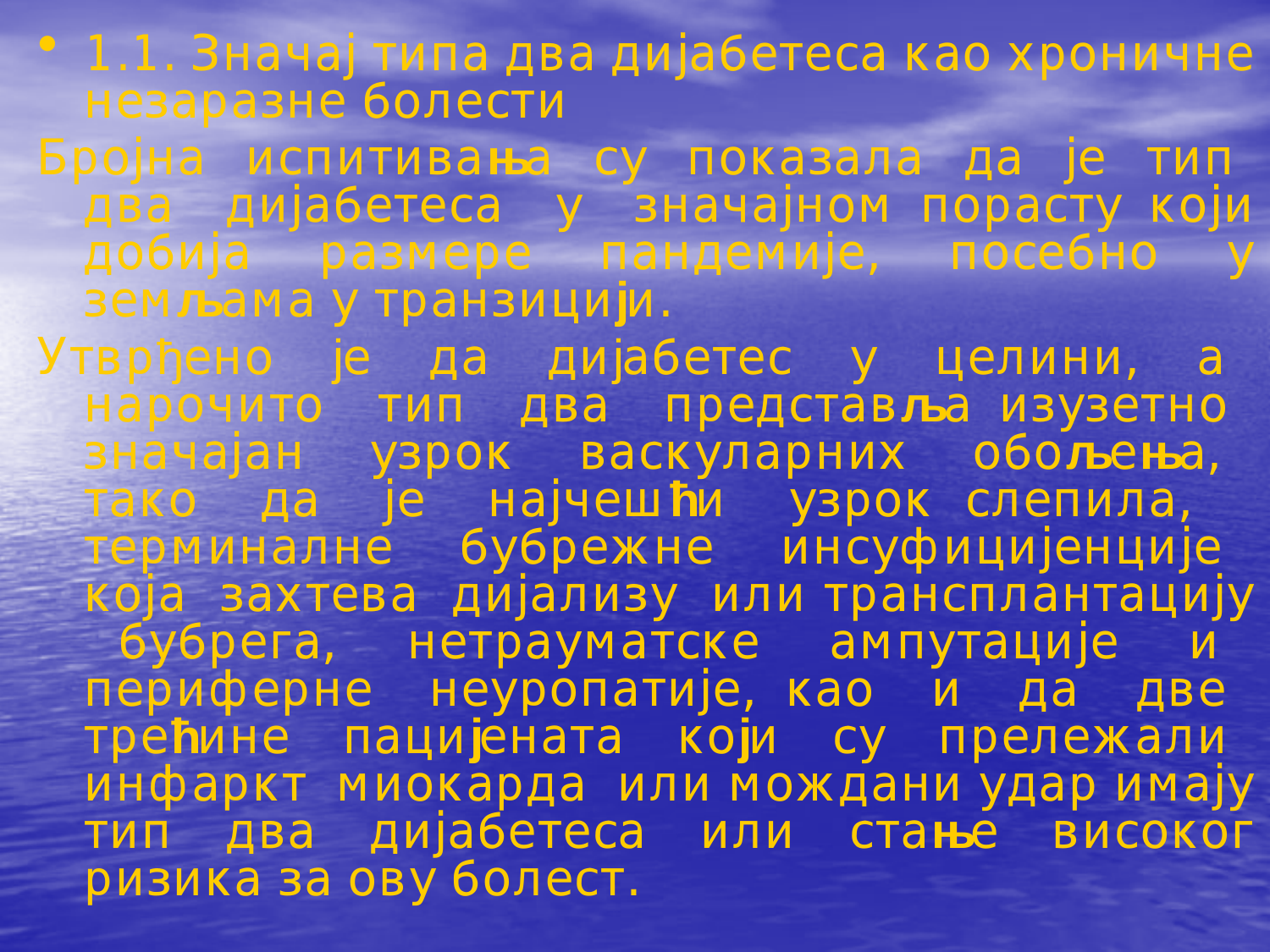

1.1. Значај типа два дијабетеса као хроничне незаразне болести
Бројна  испитивања  су  показала  да  је  тип  два  дијабетеса  у  значајном порасту који добија размере пандемије, посебно у земљама у транзицији.
Утврђено  је  да  дијабетес  у  целини,  а  нарочито  тип  два  представља изузетно  значајан  узрок  васкуларних  обољења,  тако  да  је  најчешћи  узрок слепила,   терминалне  бубрежне  инсуфицијенције  која  захтева  дијализу  или трансплантацију  бубрега,  нетрауматске  ампутације  и  периферне  неуропатије, као  и  да  две  трећине  пацијената  који  су  прележали  инфаркт  миокарда  или мождани удар имају тип два дијабетеса или стање високог ризика за ову болест.